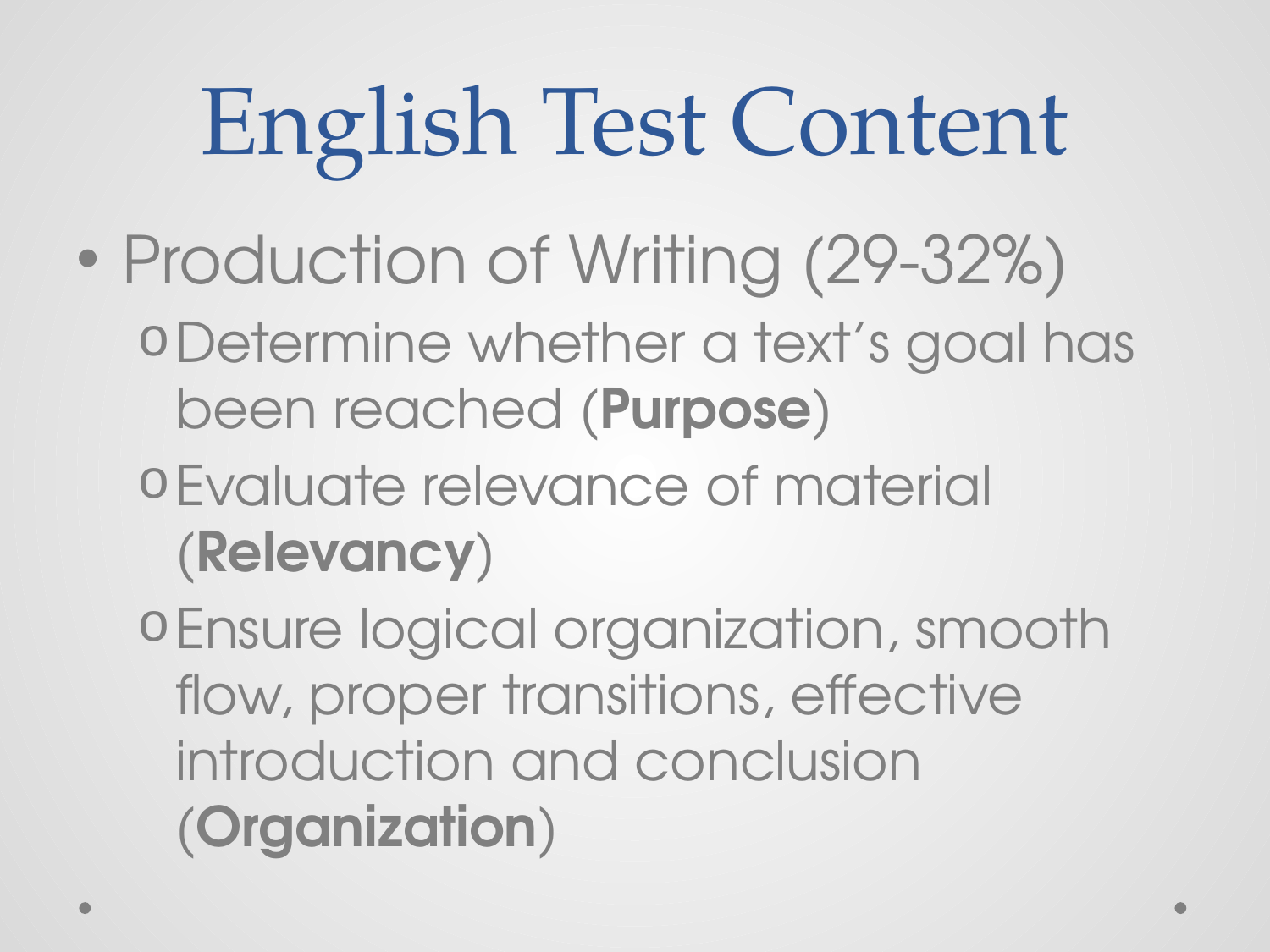

# English Test Content
Production of Writing (29-32%)
Determine whether a text’s goal has been reached (Purpose)
Evaluate relevance of material (Relevancy)
Ensure logical organization, smooth flow, proper transitions, effective introduction and conclusion (Organization)